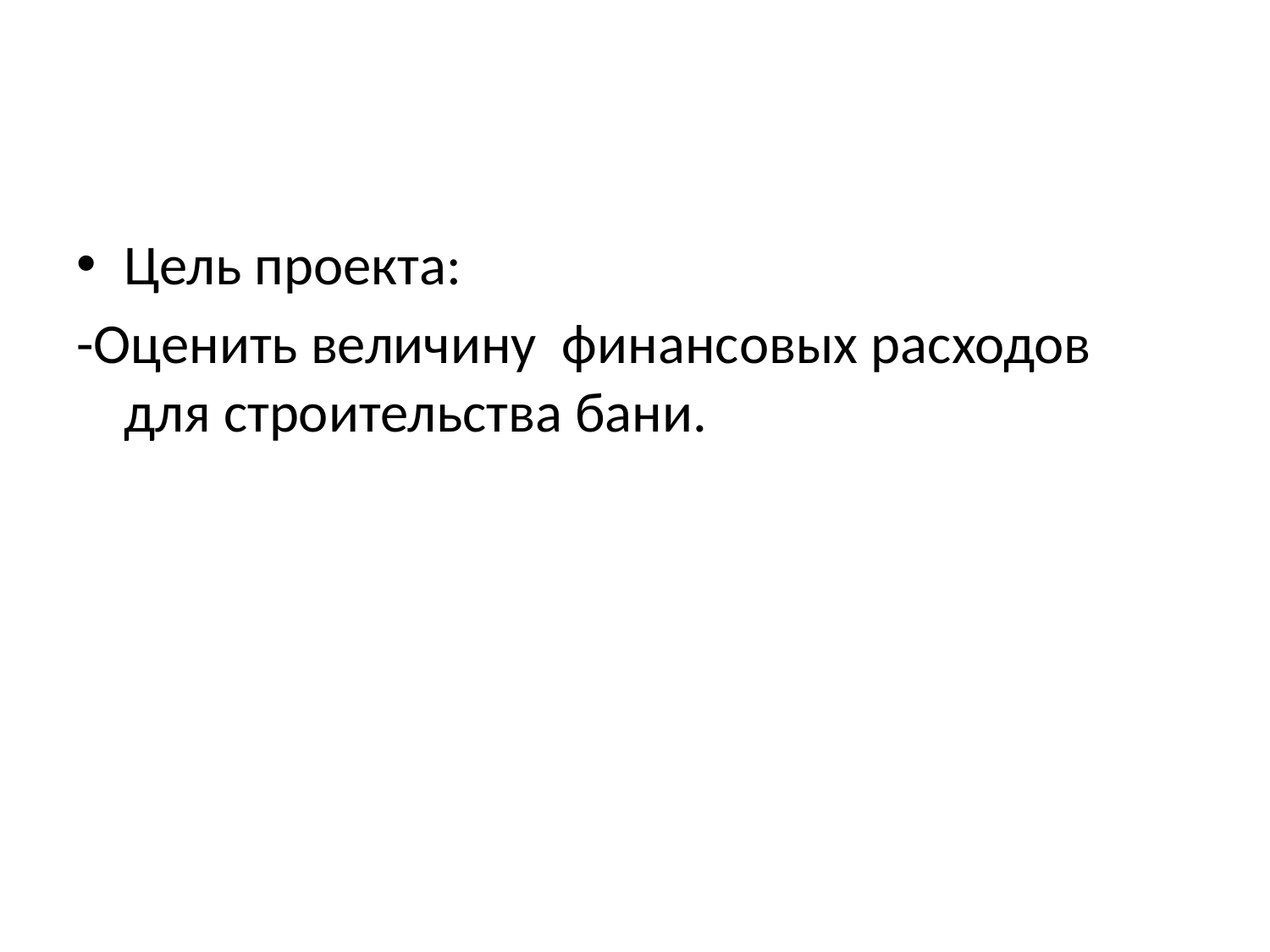

Цель проекта:
-Оценить величину  финансовых расходов  для строительства бани.